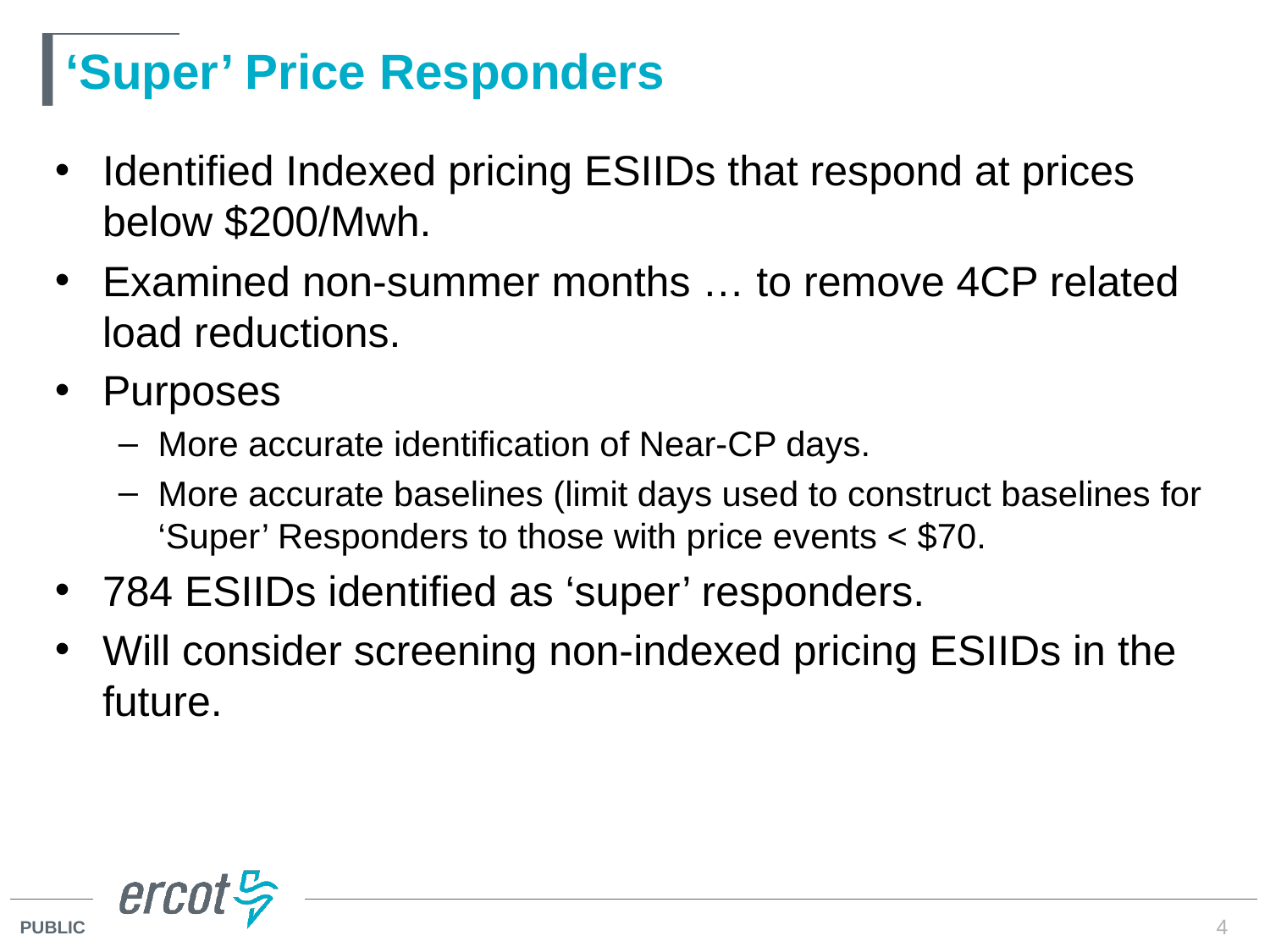

# ‘Super’ Price Responders
Identified Indexed pricing ESIIDs that respond at prices below $200/Mwh.
Examined non-summer months … to remove 4CP related load reductions.
Purposes
More accurate identification of Near-CP days.
More accurate baselines (limit days used to construct baselines for ‘Super’ Responders to those with price events < $70.
784 ESIIDs identified as ‘super’ responders.
Will consider screening non-indexed pricing ESIIDs in the future.
4